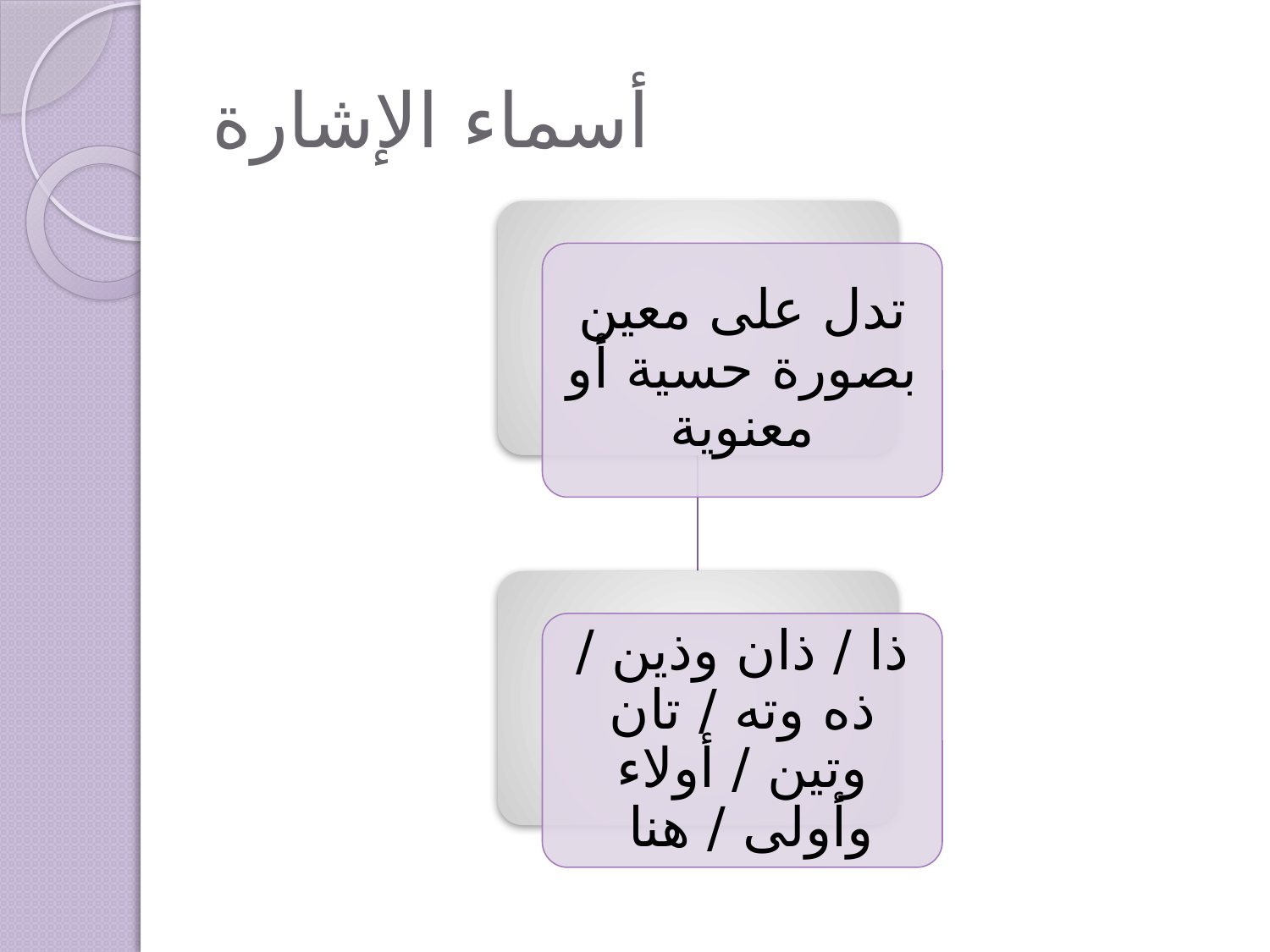

# أسماء الإشارة
تدل على معين بصورة حسية أو معنوية
ذا / ذان وذين / ذه وته / تان وتين / أولاء وأولى / هنا